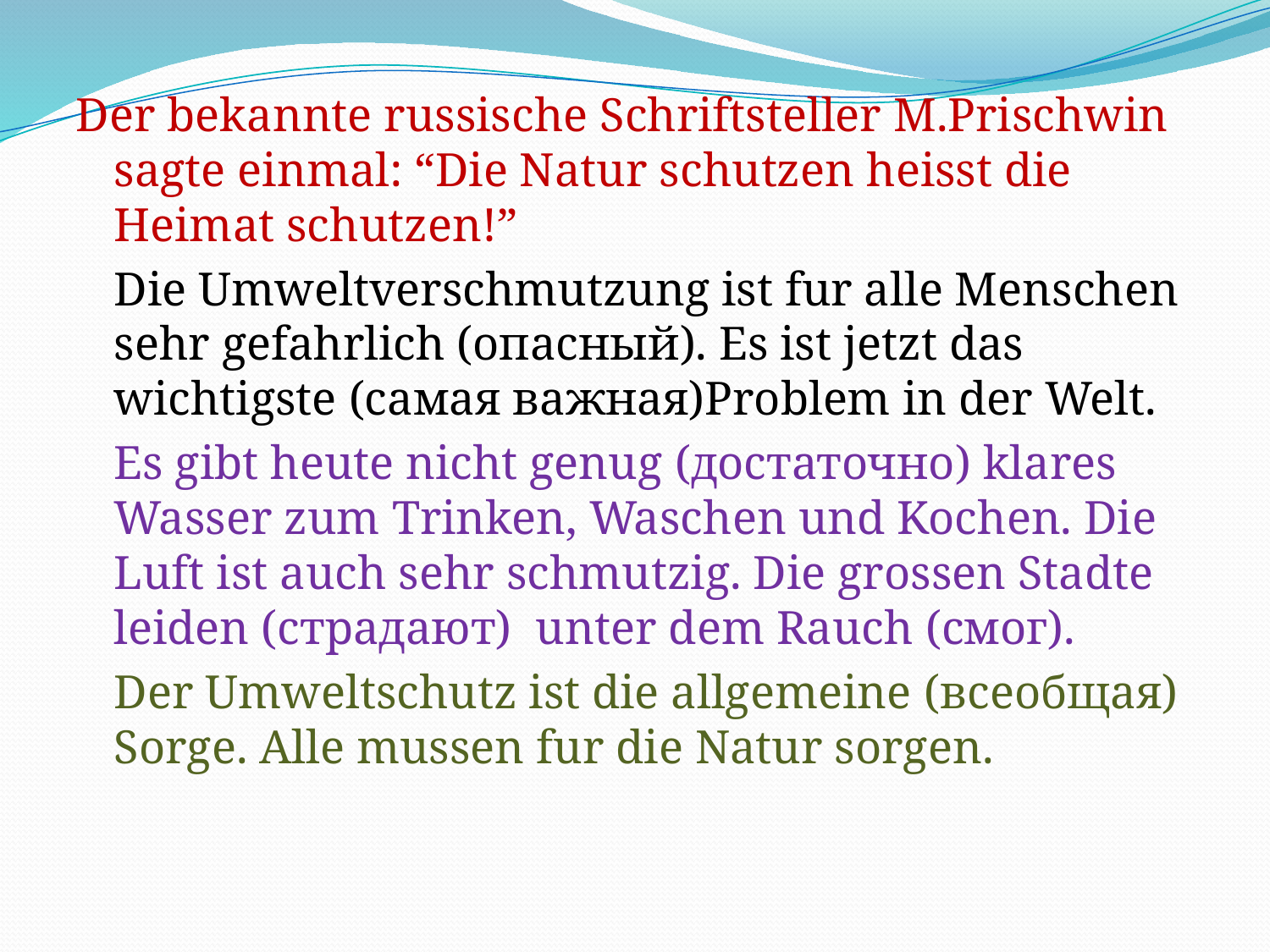

Der bekannte russische Schriftsteller M.Prischwin sagte einmal: “Die Natur schutzen heisst die Heimat schutzen!”
	Die Umweltverschmutzung ist fur alle Menschen sehr gefahrlich (опасный). Es ist jetzt das wichtigste (самая важная)Problem in der Welt.
	Es gibt heute nicht genug (достаточно) klares Wasser zum Trinken, Waschen und Kochen. Die Luft ist auch sehr schmutzig. Die grossen Stadte leiden (страдают)  unter dem Rauch (смог).
	Der Umweltschutz ist die allgemeine (всеобщая) Sorge. Alle mussen fur die Natur sorgen.